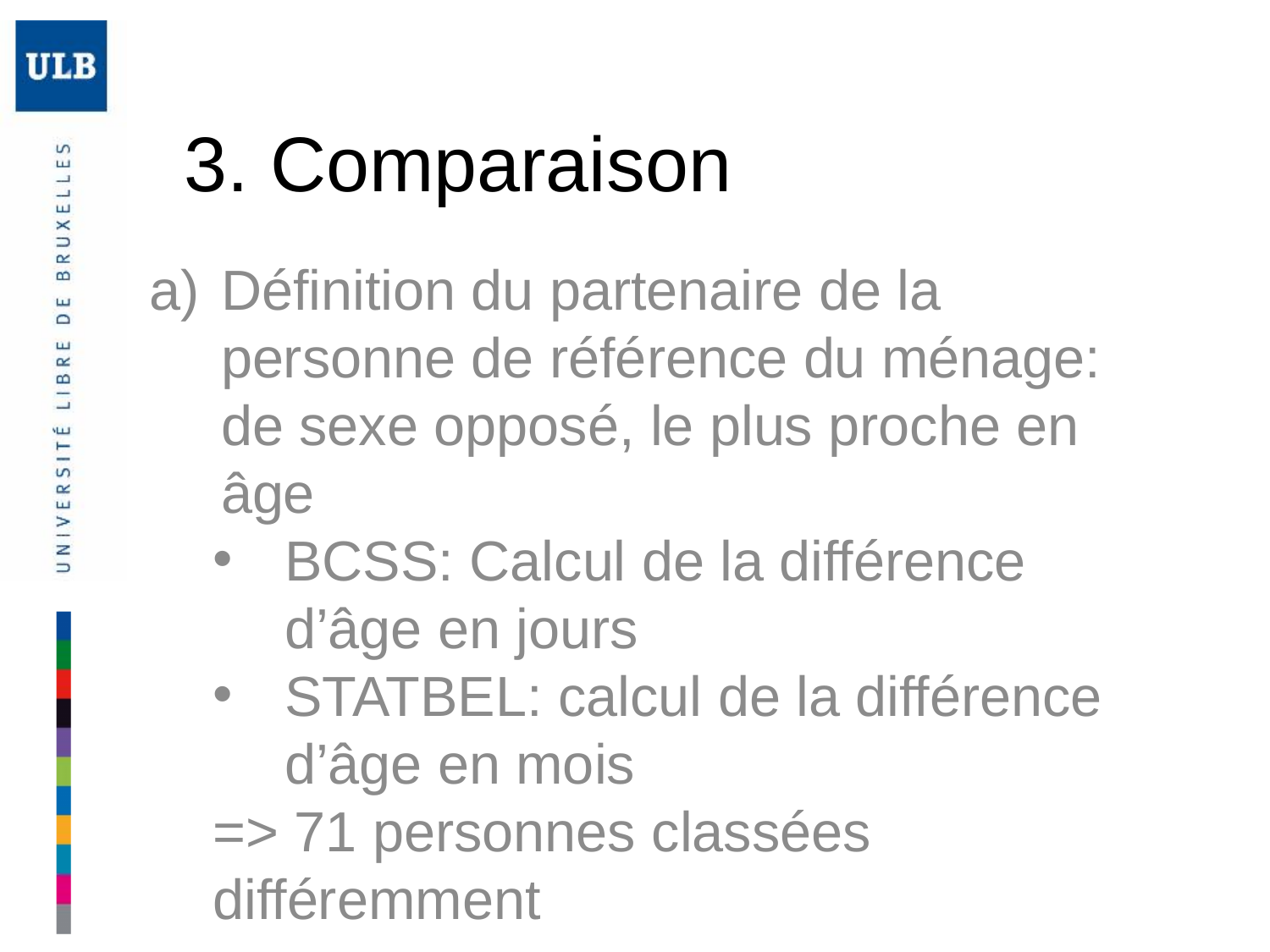

# 3. Comparaison
Définition du partenaire de la personne de référence du ménage: de sexe opposé, le plus proche en âge
BCSS: Calcul de la différence d’âge en jours
STATBEL: calcul de la différence d’âge en mois
=> 71 personnes classées différemment